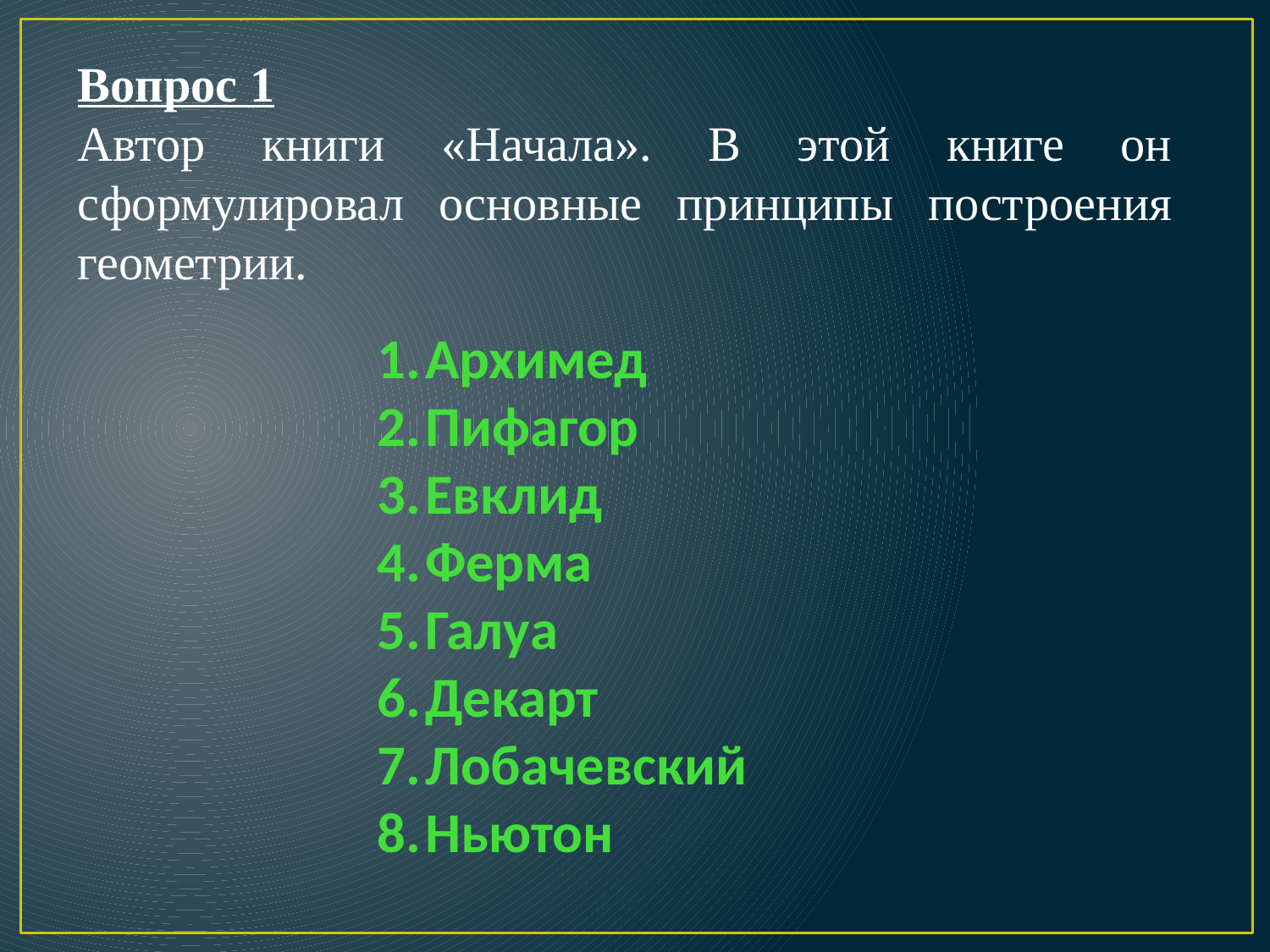

Вопрос 1
Автор книги «Начала». В этой книге он сформулировал основные принципы построения геометрии.
Архимед
Пифагор
Евклид
Ферма
Галуа
Декарт
Лобачевский
Ньютон